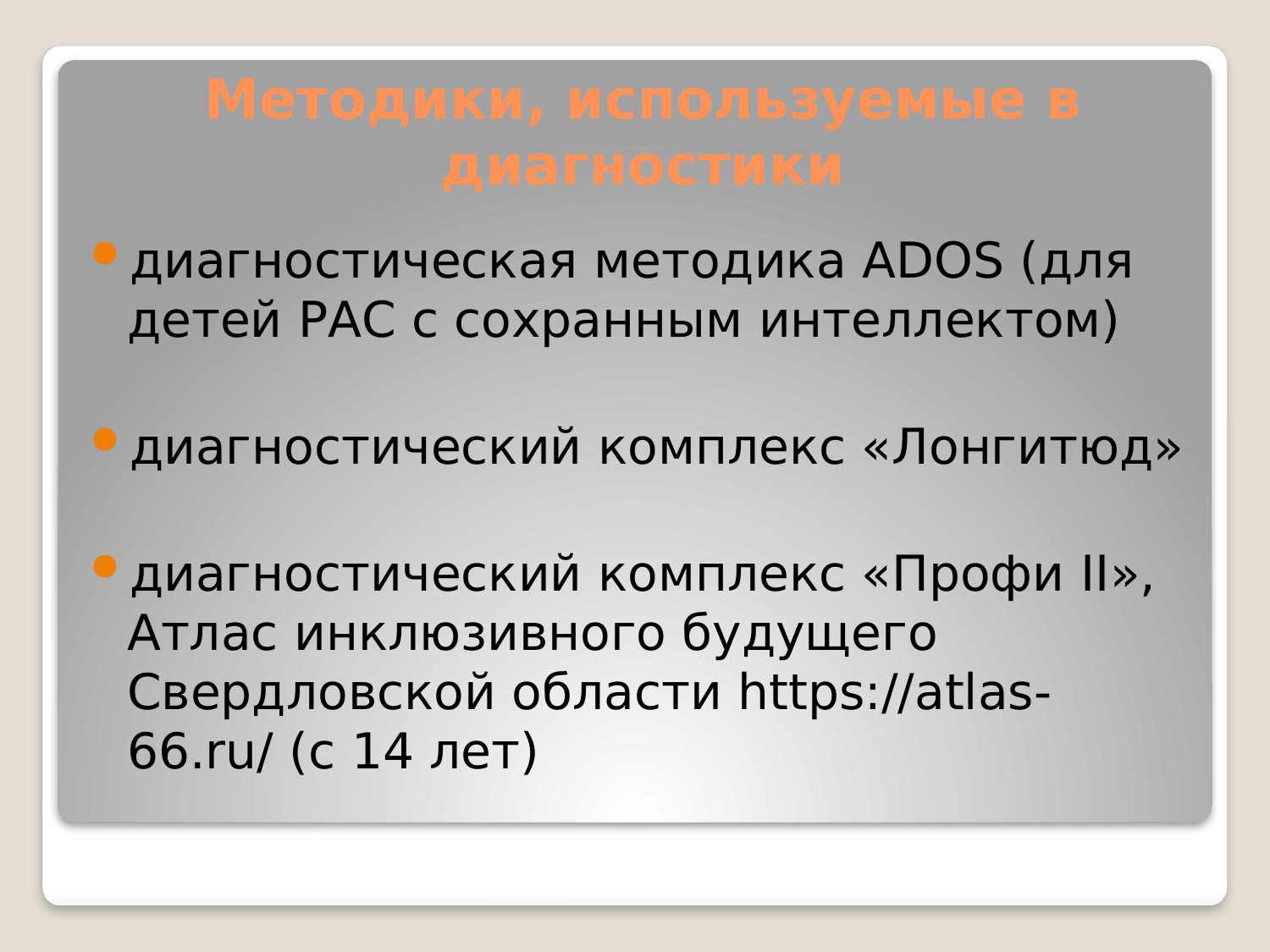

# Методики, используемые в диагностики
диагностическая методика ADOS (для детей РАС с сохранным интеллектом)

диагностический комплекс «Лонгитюд»

диагностический комплекс «Профи II», Атлас инклюзивного будущего Свердловской области https://atlas-66.ru/ (с 14 лет)